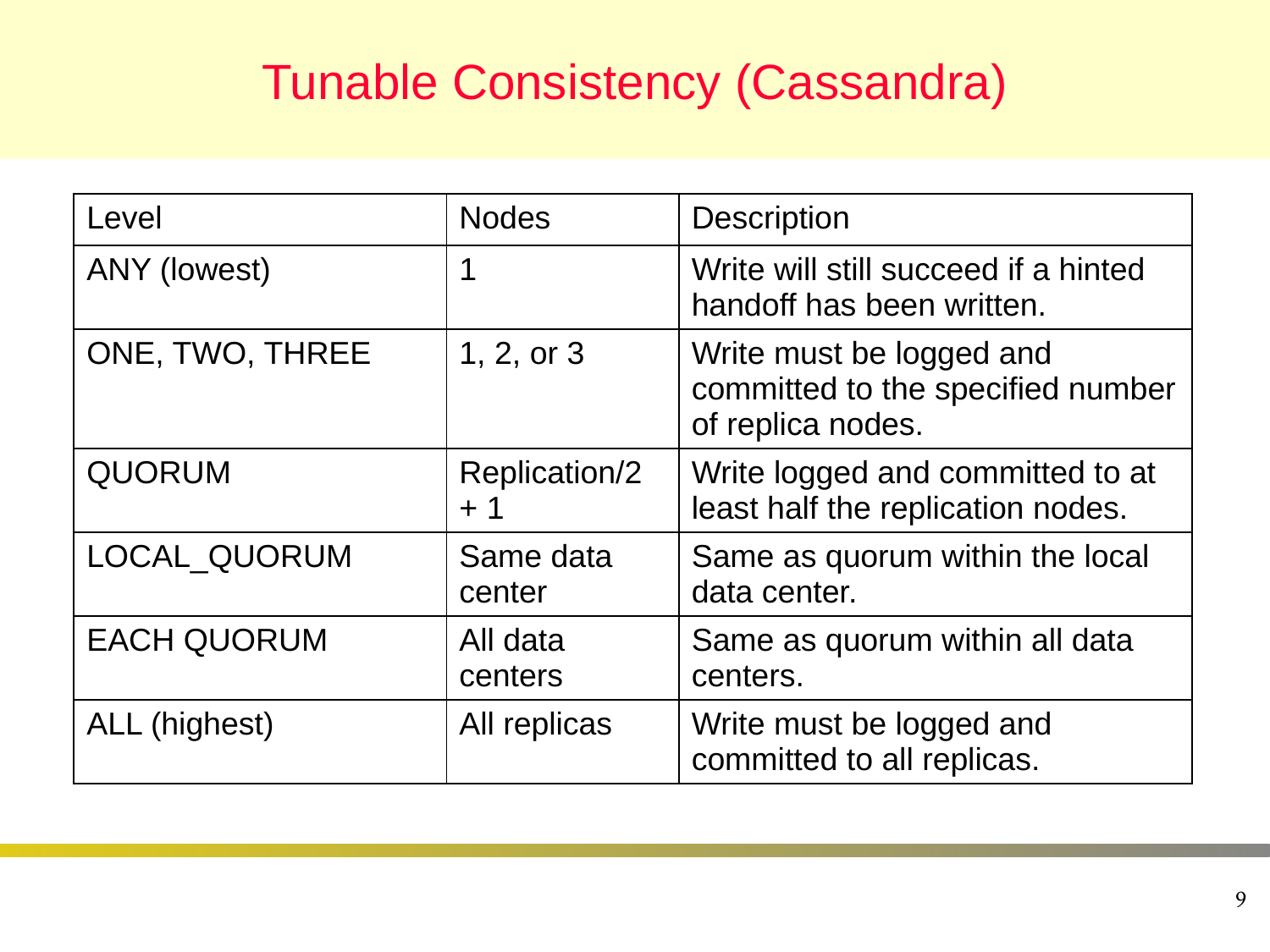

# Tunable Consistency (Cassandra)
| Level | Nodes | Description |
| --- | --- | --- |
| ANY (lowest) | 1 | Write will still succeed if a hinted handoff has been written. |
| ONE, TWO, THREE | 1, 2, or 3 | Write must be logged and committed to the specified number of replica nodes. |
| QUORUM | Replication/2 + 1 | Write logged and committed to at least half the replication nodes. |
| LOCAL\_QUORUM | Same data center | Same as quorum within the local data center. |
| EACH QUORUM | All data centers | Same as quorum within all data centers. |
| ALL (highest) | All replicas | Write must be logged and committed to all replicas. |
9